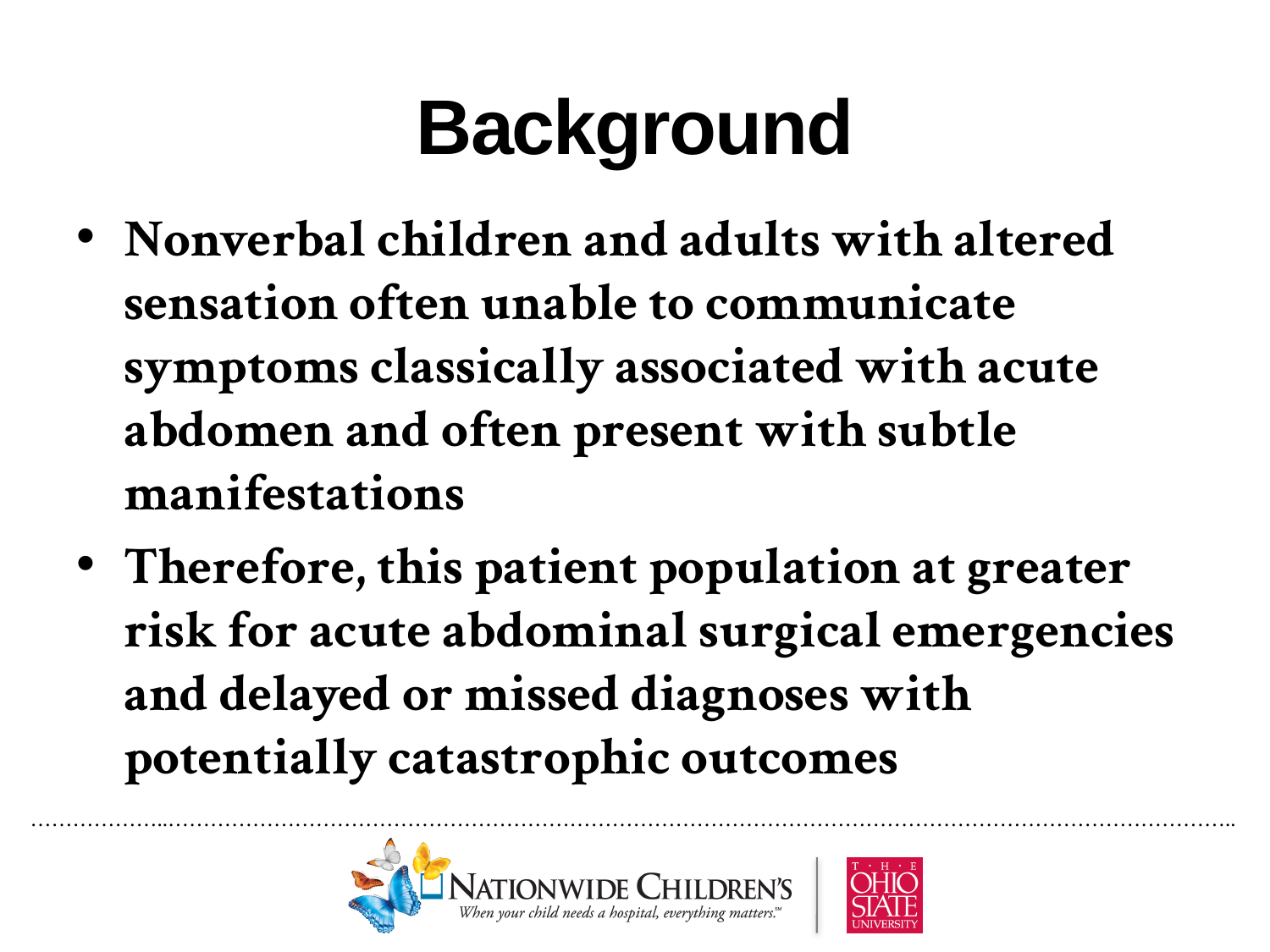

# Background
Nonverbal children and adults with altered sensation often unable to communicate symptoms classically associated with acute abdomen and often present with subtle manifestations
Therefore, this patient population at greater risk for acute abdominal surgical emergencies and delayed or missed diagnoses with potentially catastrophic outcomes